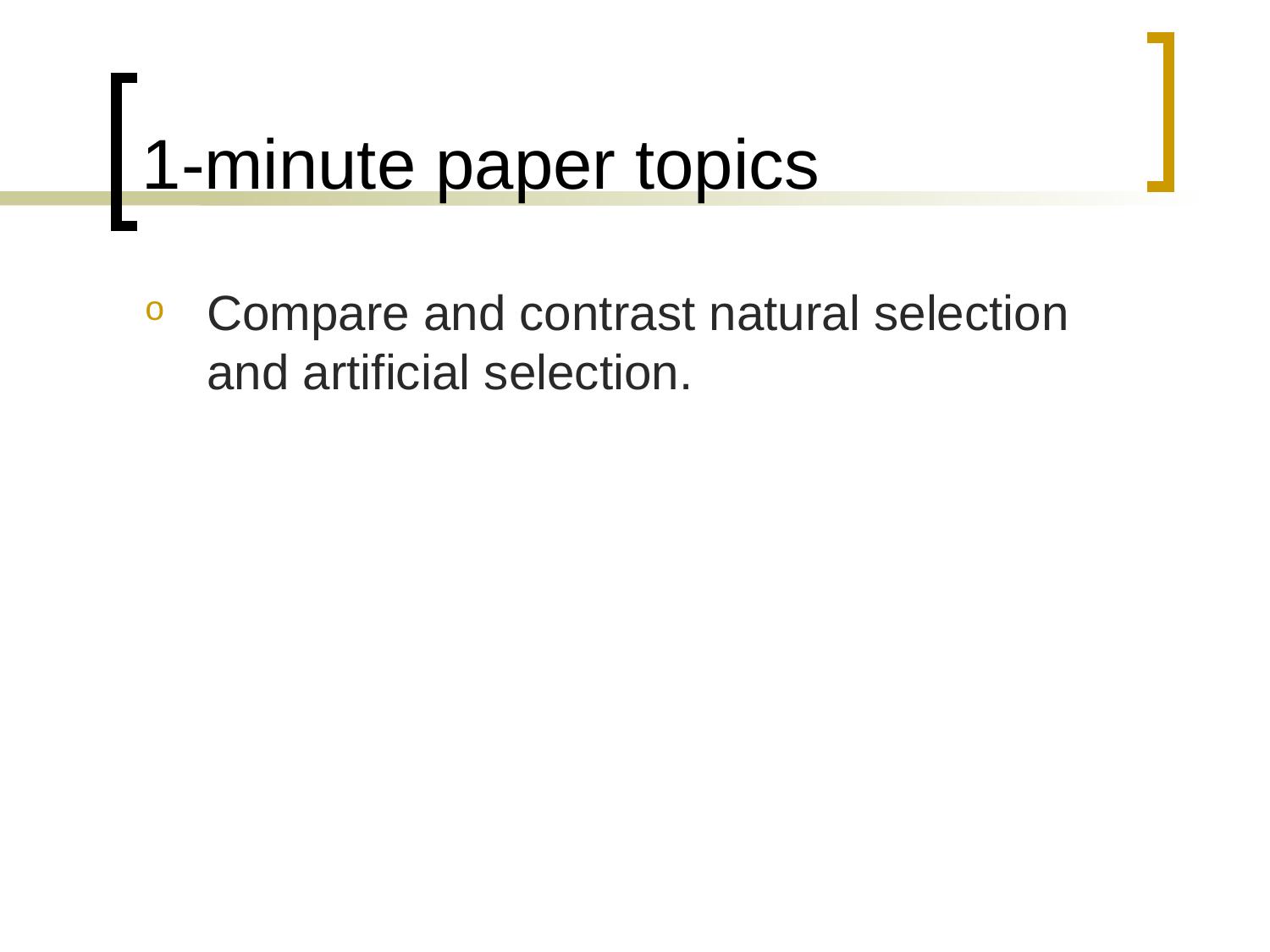

# 1-minute paper topics
Compare and contrast natural selection and artificial selection.